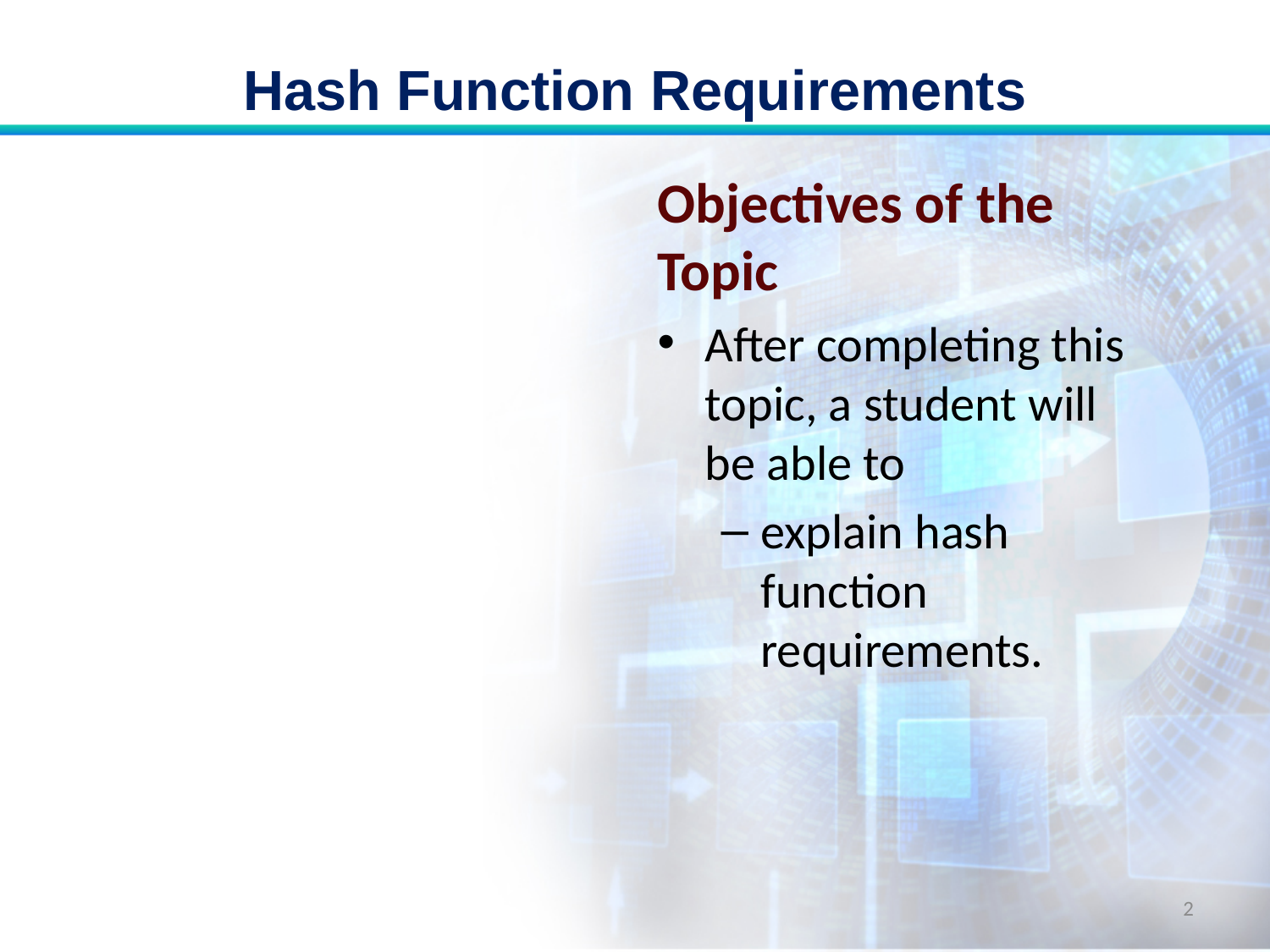

# Hash Function Requirements
Objectives of the Topic
After completing this topic, a student will be able to
explain hash function requirements.
2